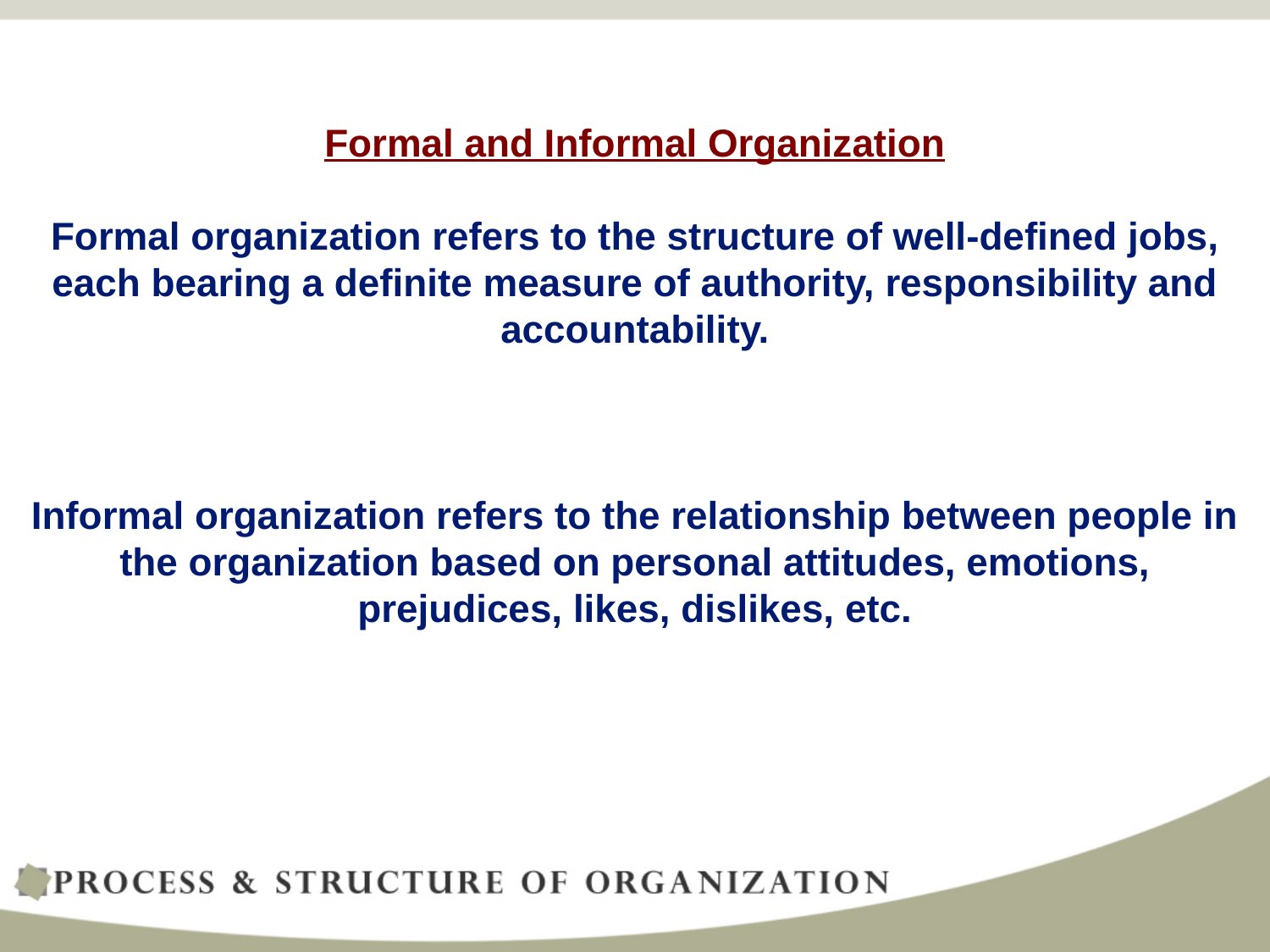

Formal and Informal Organization

Formal organization refers to the structure of well-defined jobs, each bearing a definite measure of authority, responsibility and accountability.

Informal organization refers to the relationship between people in the organization based on personal attitudes, emotions, prejudices, likes, dislikes, etc.